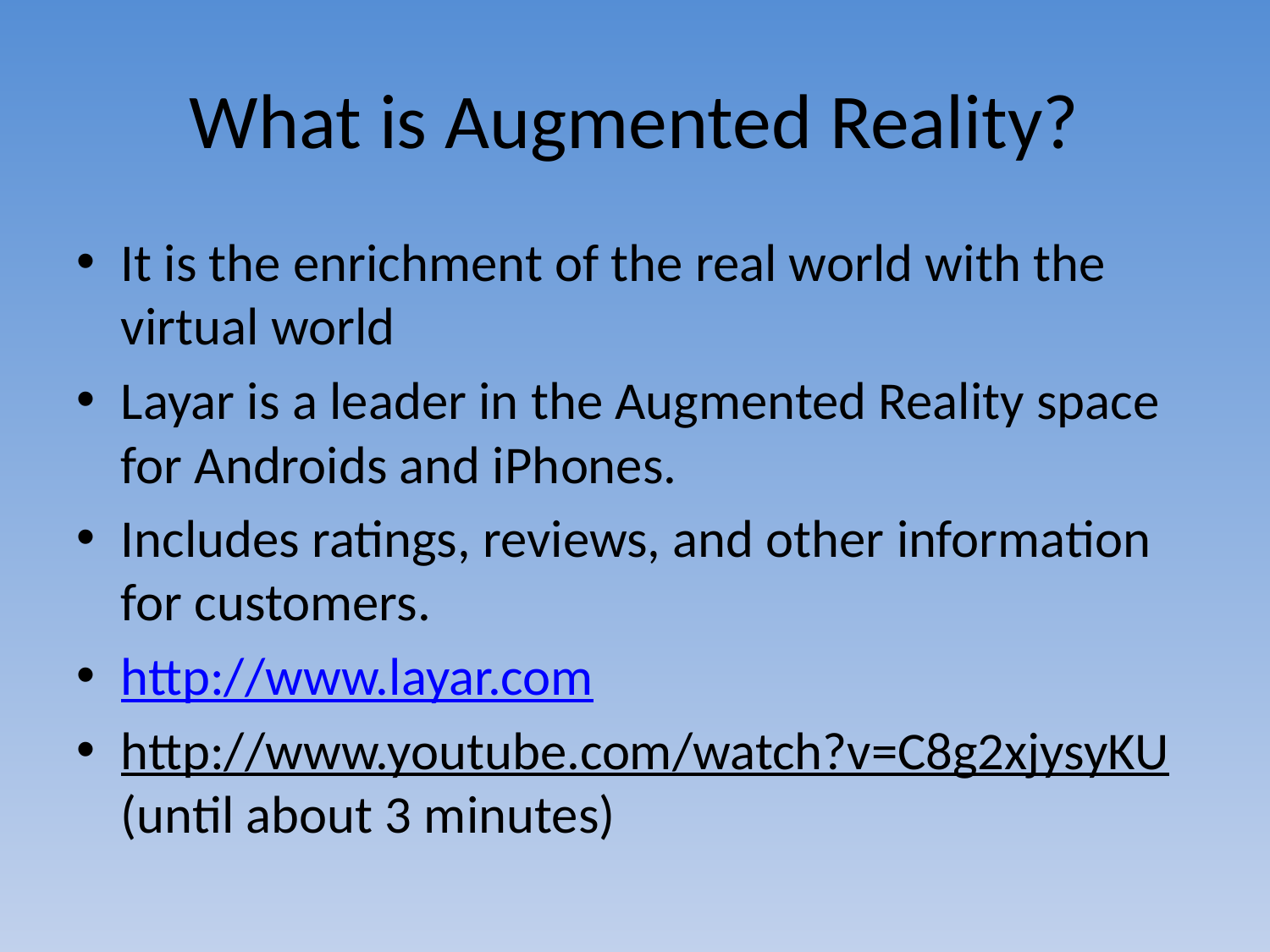

# What is Augmented Reality?
It is the enrichment of the real world with the virtual world
Layar is a leader in the Augmented Reality space for Androids and iPhones.
Includes ratings, reviews, and other information for customers.
http://www.layar.com
http://www.youtube.com/watch?v=C8g2xjysyKU (until about 3 minutes)